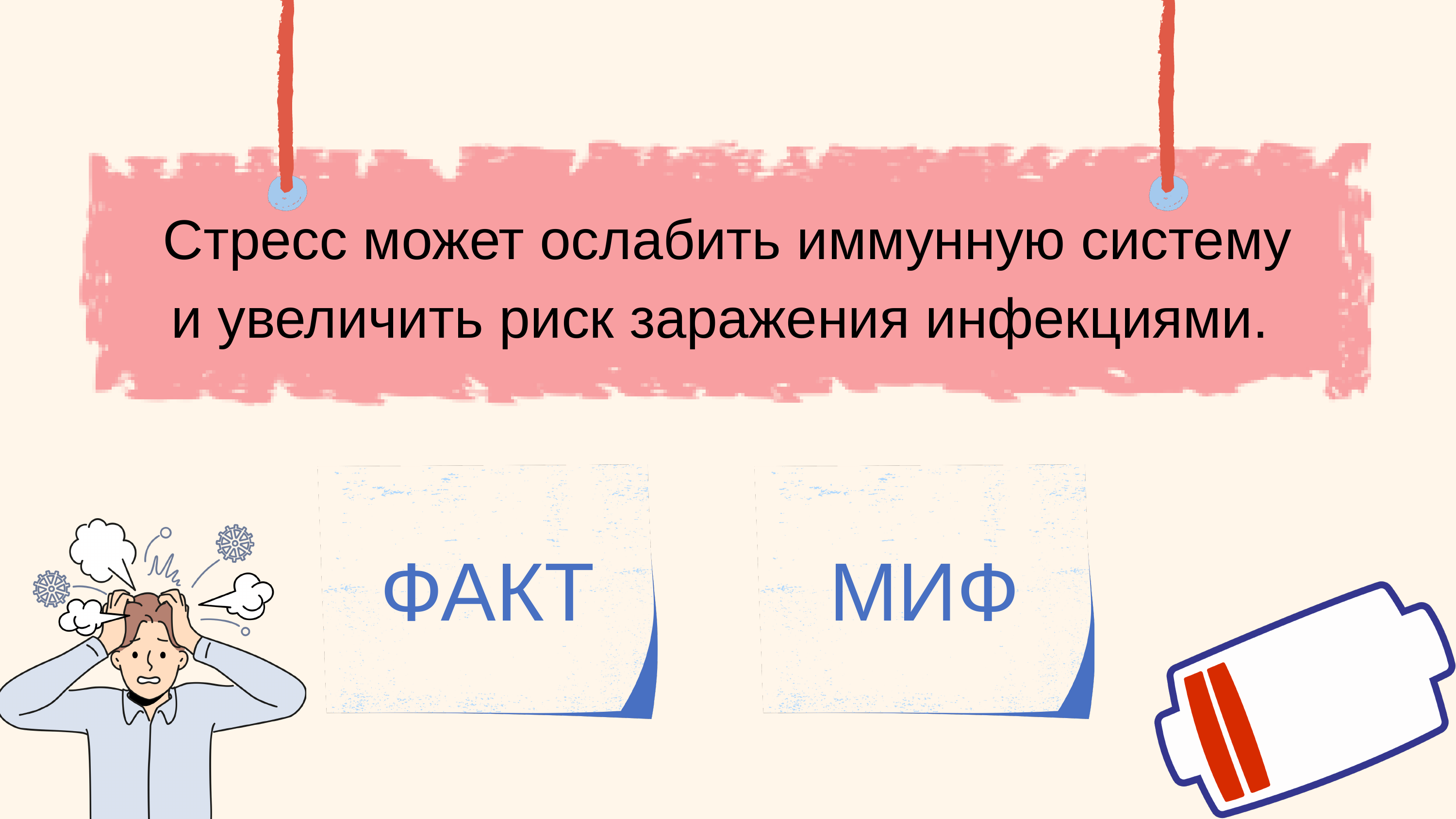

Стресс может ослабить иммунную систему и увеличить риск заражения инфекциями.

ФАКТ
МИФ